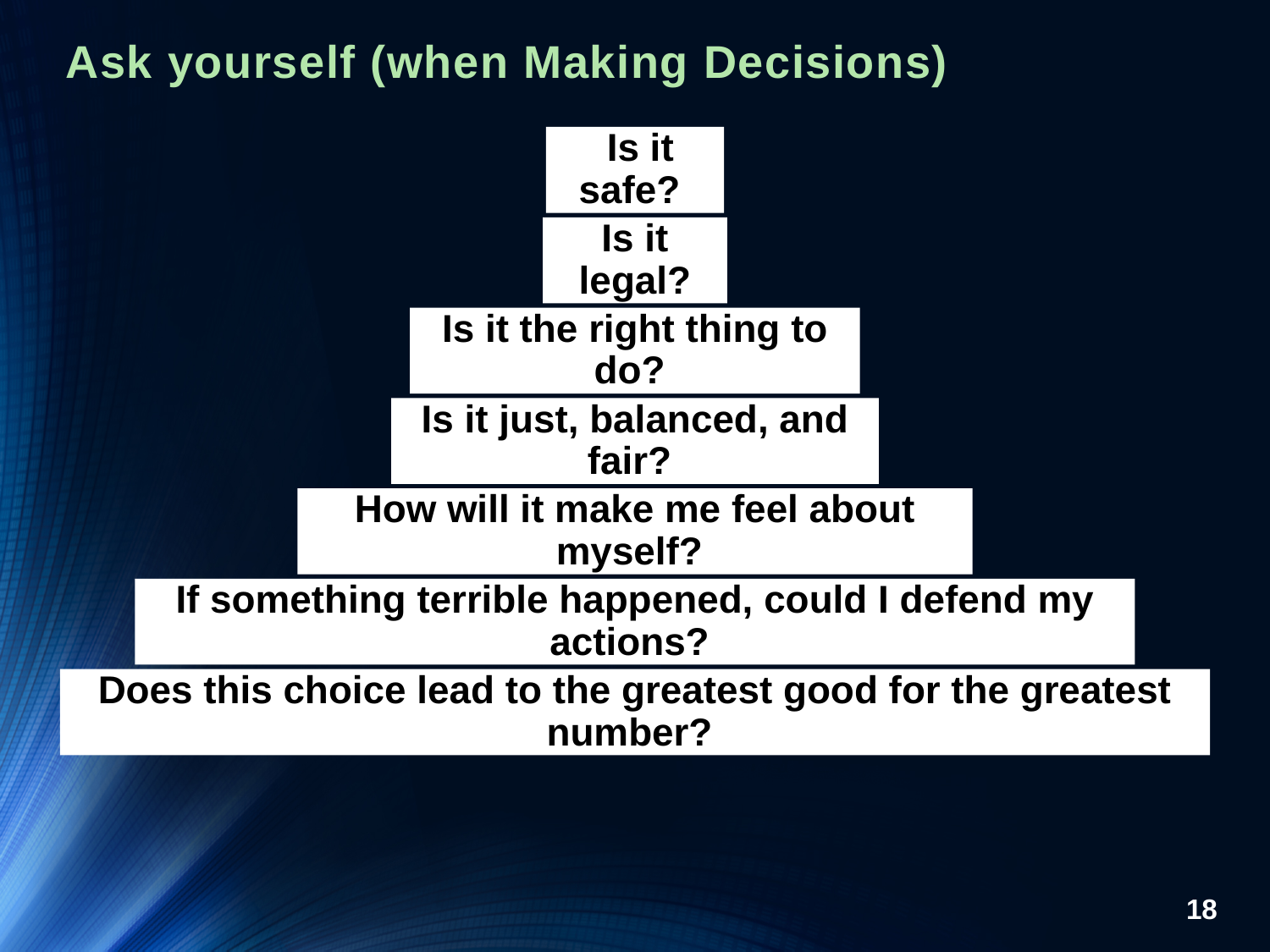

# Ask yourself (when Making Decisions)
 Is it safe?
Is it legal?
Is it the right thing to do?
Is it just, balanced, and fair?
How will it make me feel about myself?
If something terrible happened, could I defend my actions?
Does this choice lead to the greatest good for the greatest number?
18